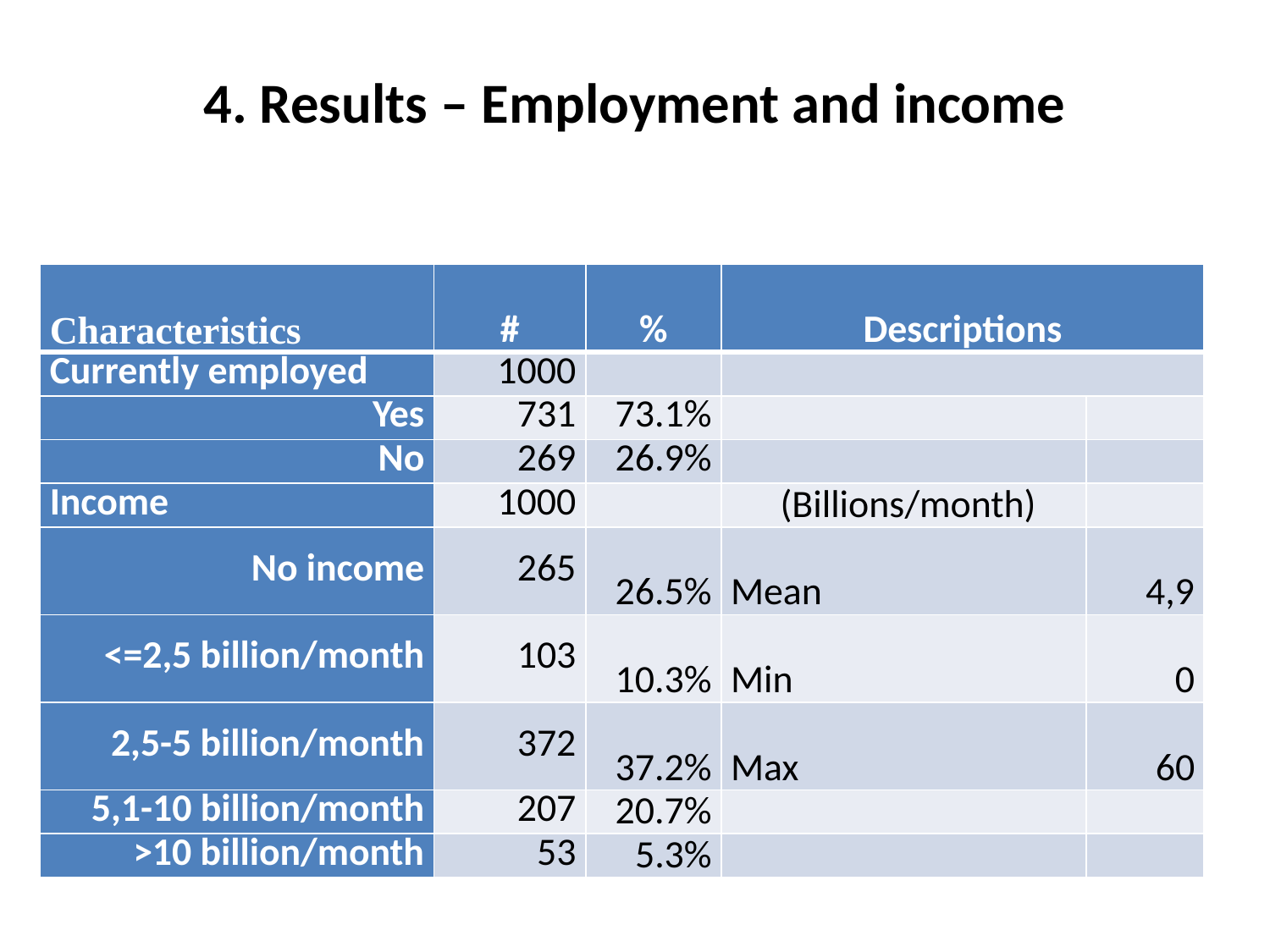

# 4. Results – Employment and income
| Characteristics | # | % | Descriptions |  |
| --- | --- | --- | --- | --- |
| Currently employed | 1000 |  |  |  |
| Yes | 731 | 73.1% |  |  |
| No | 269 | 26.9% |  |  |
| Income | 1000 |  | (Billions/month) |  |
| No income | 265 | 26.5% | Mean | 4,9 |
| <=2,5 billion/month | 103 | 10.3% | Min | 0 |
| 2,5-5 billion/month | 372 | 37.2% | Max | 60 |
| 5,1-10 billion/month | 207 | 20.7% |  |  |
| >10 billion/month | 53 | 5.3% |  |  |